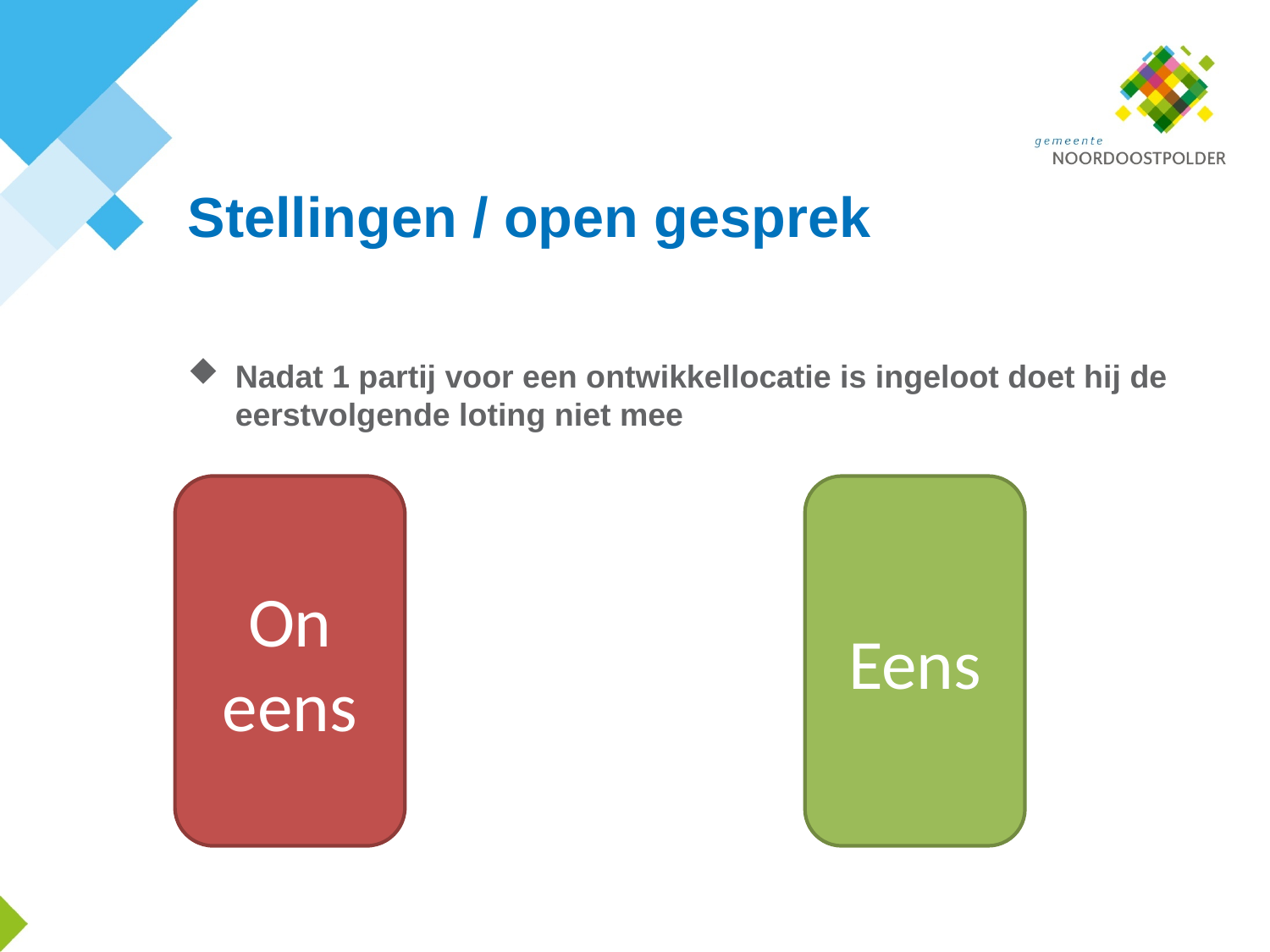

# Stellingen / open gesprek
Nadat 1 partij voor een ontwikkellocatie is ingeloot doet hij de eerstvolgende loting niet mee
On
eens
Eens